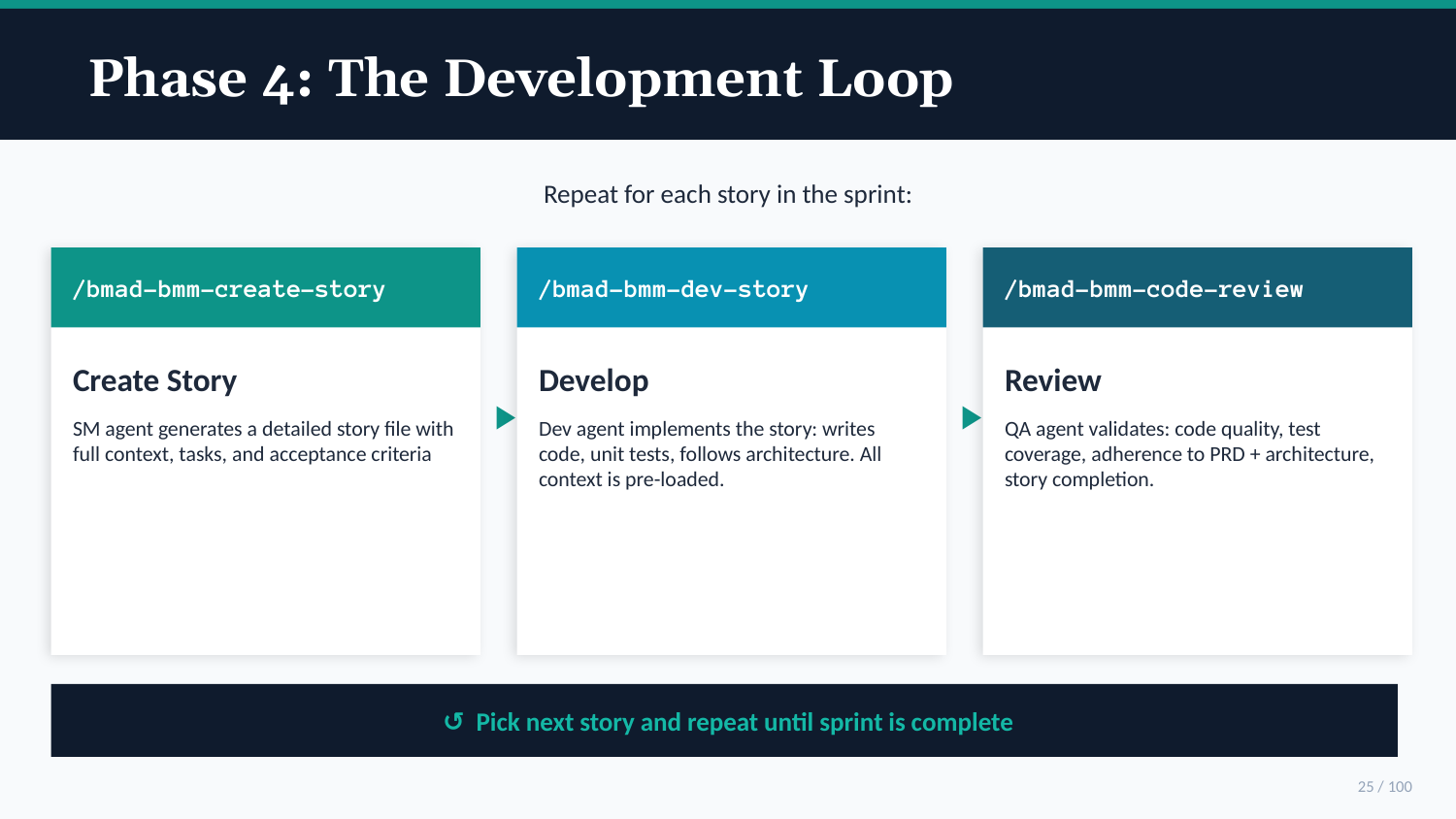

Phase 4: The Development Loop
Repeat for each story in the sprint:

/bmad-bmm-create-story
/bmad-bmm-dev-story
/bmad-bmm-code-review
Create Story
Develop
Review
▶
▶
SM agent generates a detailed story file with full context, tasks, and acceptance criteria
Dev agent implements the story: writes code, unit tests, follows architecture. All context is pre-loaded.
QA agent validates: code quality, test coverage, adherence to PRD + architecture, story completion.

↺  Pick next story and repeat until sprint is complete
25 / 100